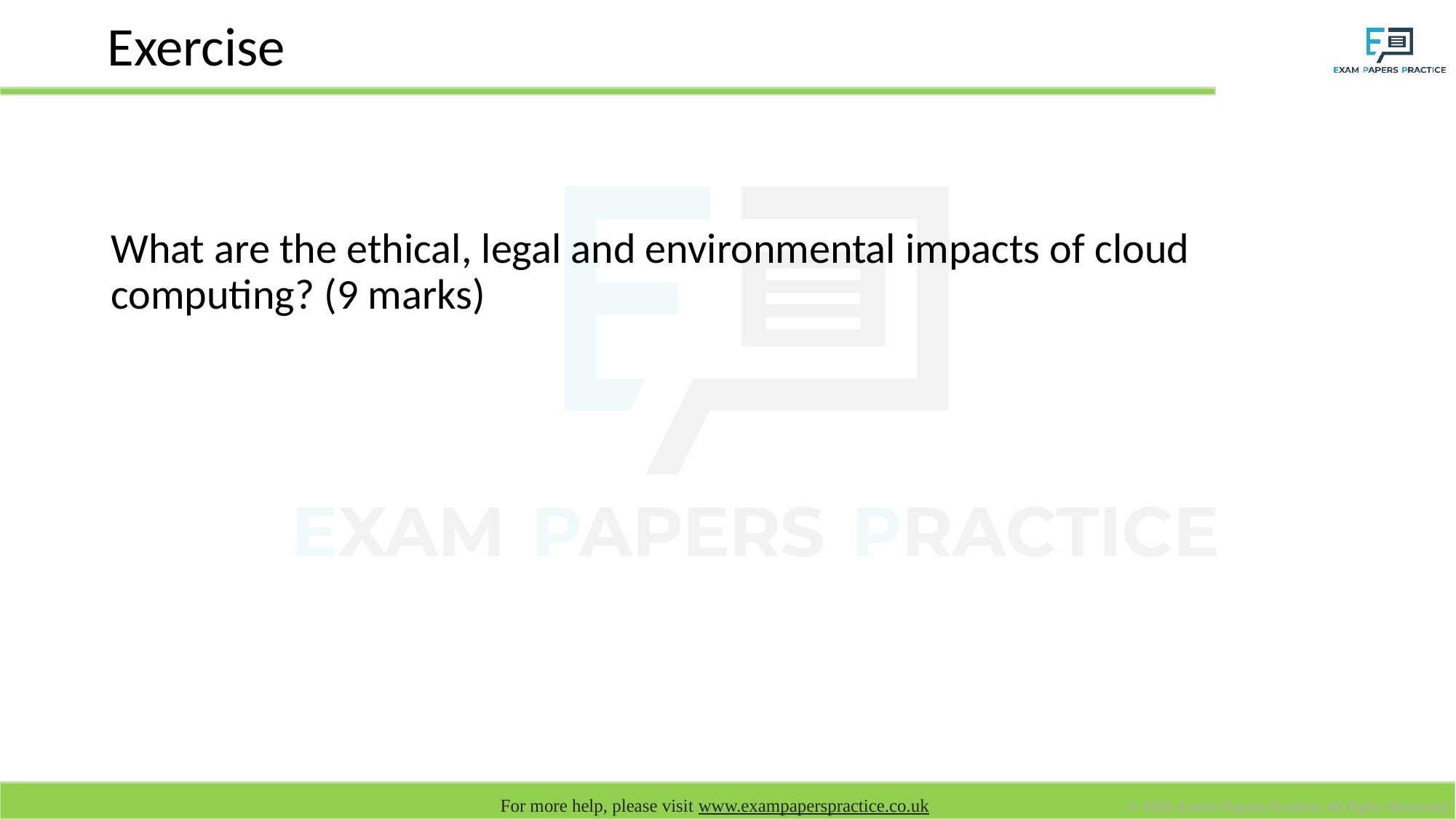

# Exercise
What are the ethical, legal and environmental impacts of cloud computing? (9 marks)